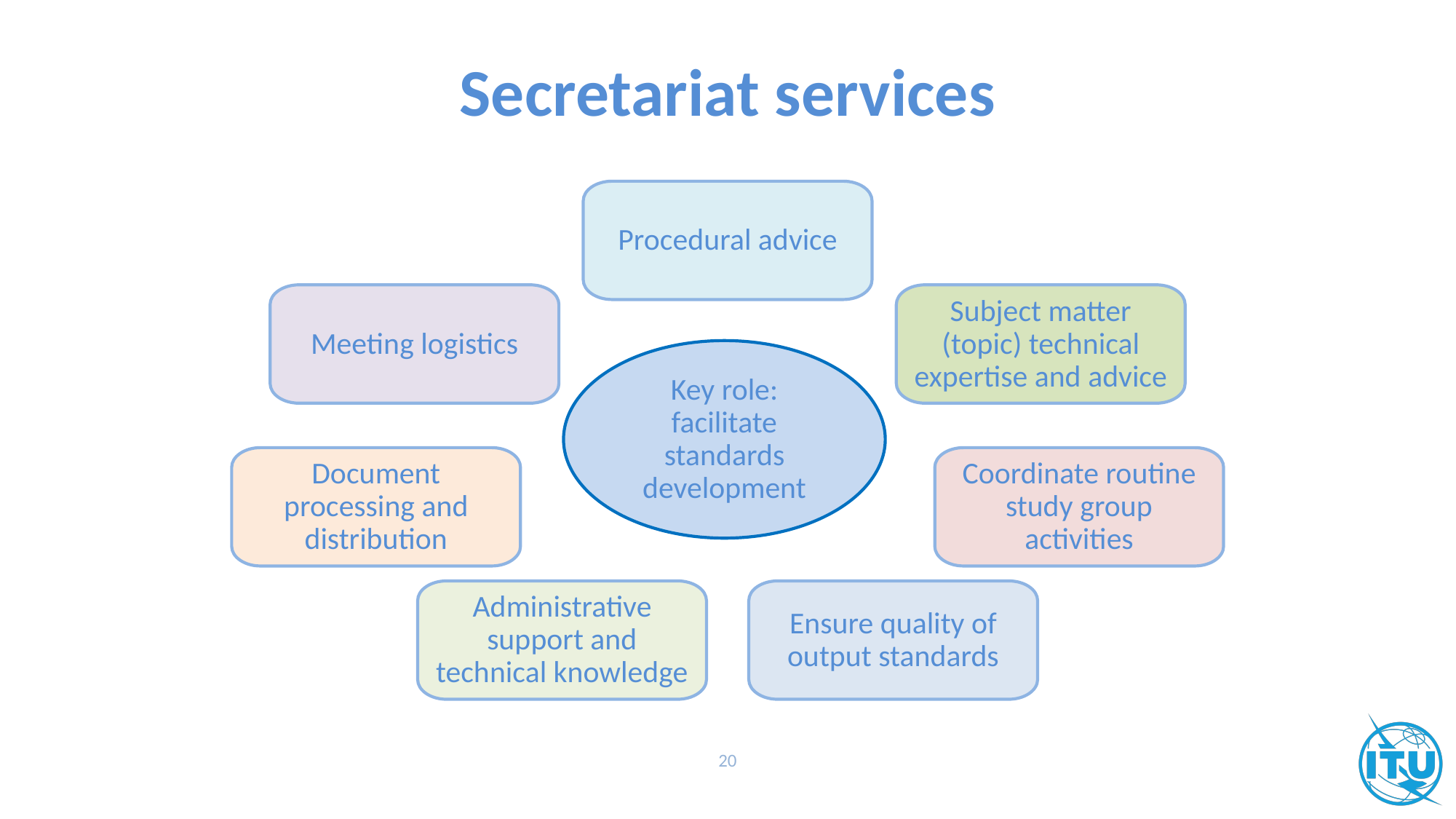

# Secretariat services
Procedural advice
Meeting logistics
Subject matter (topic) technical expertise and advice
Key role: facilitate standards development
Document processing and distribution
Coordinate routine study group activities
Administrative support and technical knowledge
Ensure quality of output standards
20